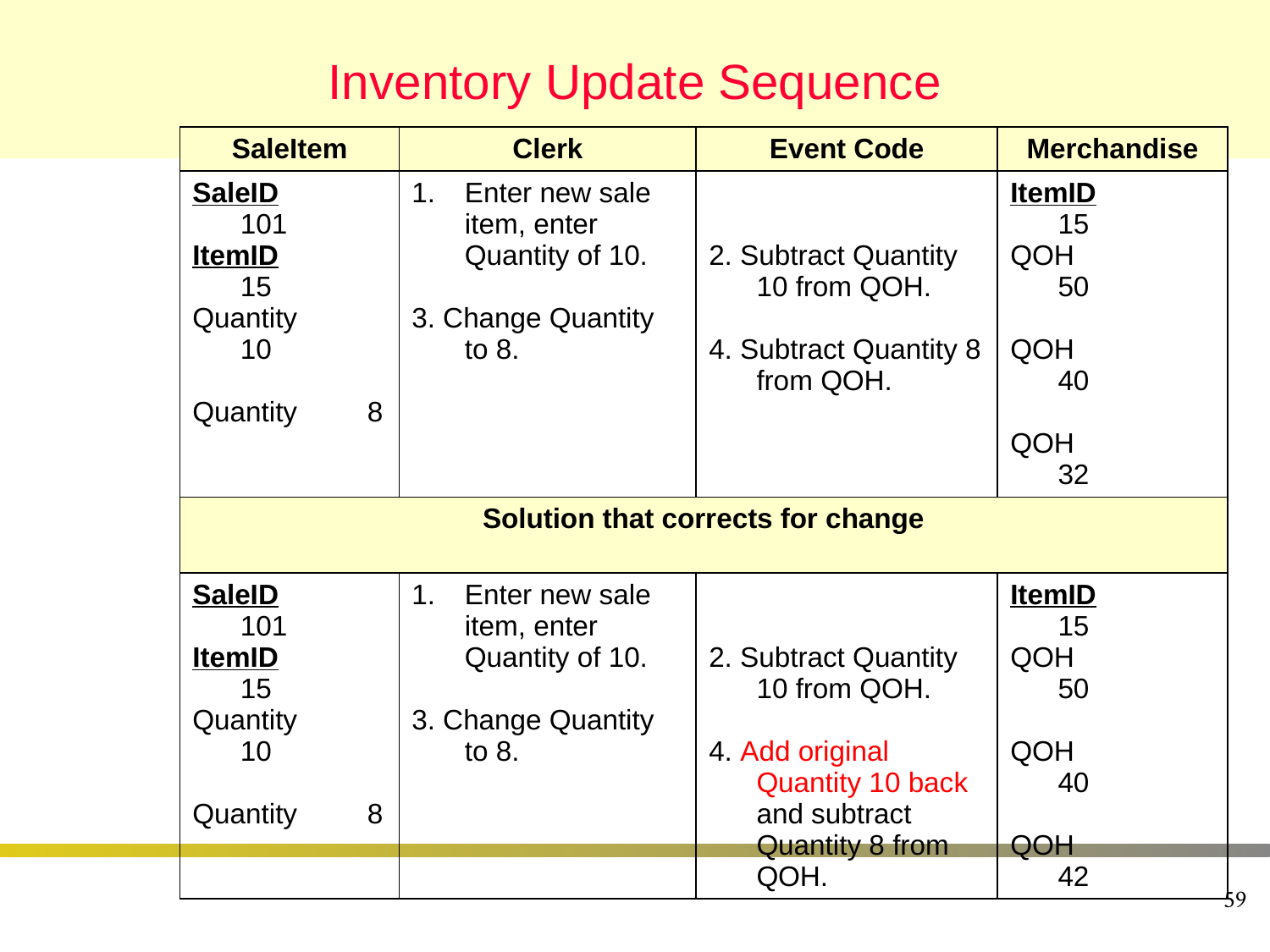

# Inventory Update Sequence
| SaleItem | Clerk | Event Code | Merchandise |
| --- | --- | --- | --- |
| SaleID 101 ItemID 15 Quantity 10 Quantity 8 | Enter new sale item, enter Quantity of 10. 3. Change Quantity to 8. | 2. Subtract Quantity 10 from QOH. 4. Subtract Quantity 8 from QOH. | ItemID 15 QOH 50 QOH 40 QOH 32 |
| Solution that corrects for change |  |  |  |
| SaleID 101 ItemID 15 Quantity 10 Quantity 8 | Enter new sale item, enter Quantity of 10. 3. Change Quantity to 8. | 2. Subtract Quantity 10 from QOH. 4. Add original Quantity 10 back and subtract Quantity 8 from QOH. | ItemID 15 QOH 50 QOH 40 QOH 42 |
59